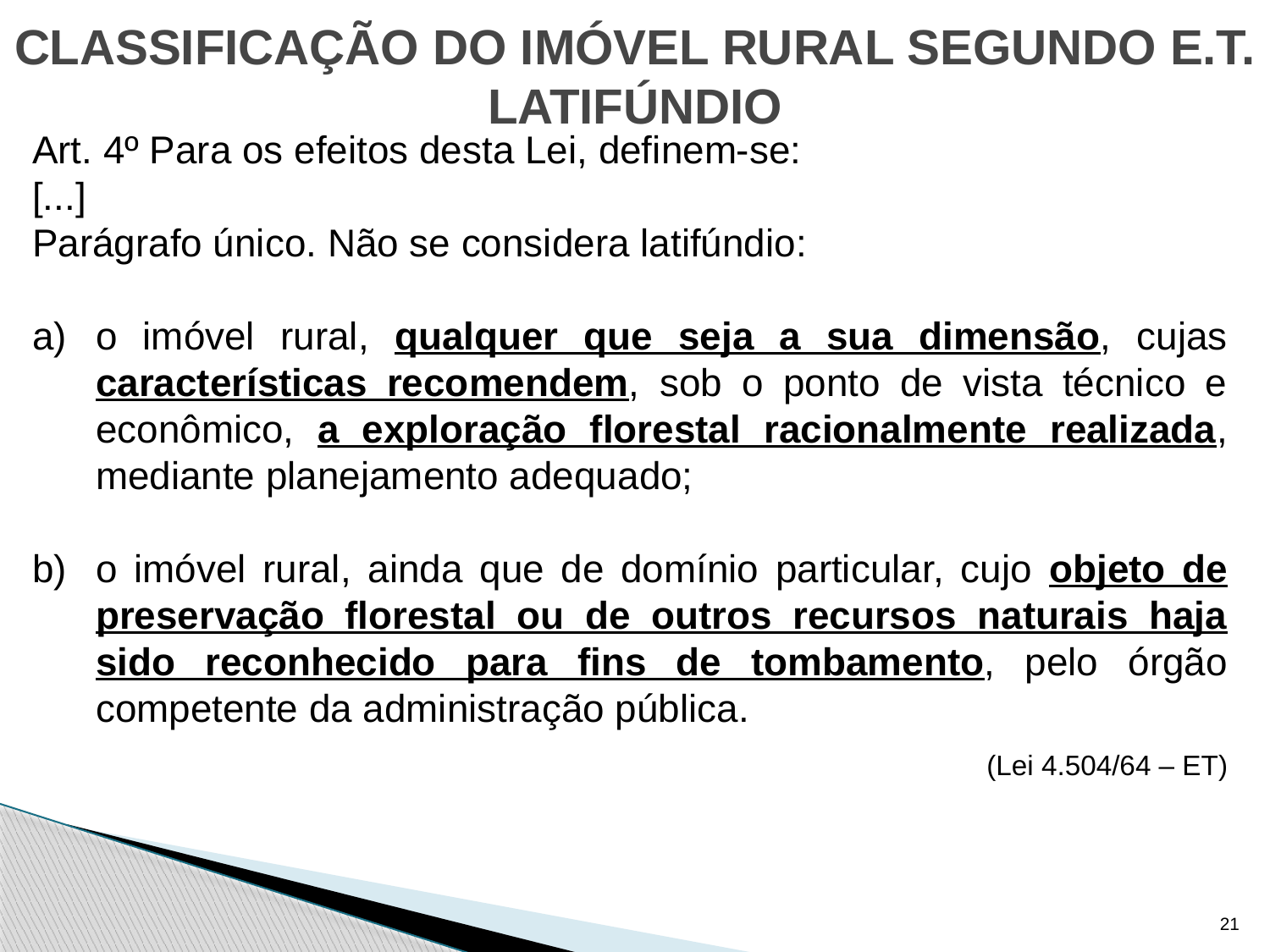

CLASSIFICAÇÃO DO IMÓVEL RURAL SEGUNDO E.T.
LATIFÚNDIO
Art. 4º Para os efeitos desta Lei, definem-se:
[...]
Parágrafo único. Não se considera latifúndio:

o imóvel rural, qualquer que seja a sua dimensão, cujas características recomendem, sob o ponto de vista técnico e econômico, a exploração florestal racionalmente realizada, mediante planejamento adequado;

o imóvel rural, ainda que de domínio particular, cujo objeto de preservação florestal ou de outros recursos naturais haja sido reconhecido para fins de tombamento, pelo órgão competente da administração pública.
(Lei 4.504/64 – ET)
21